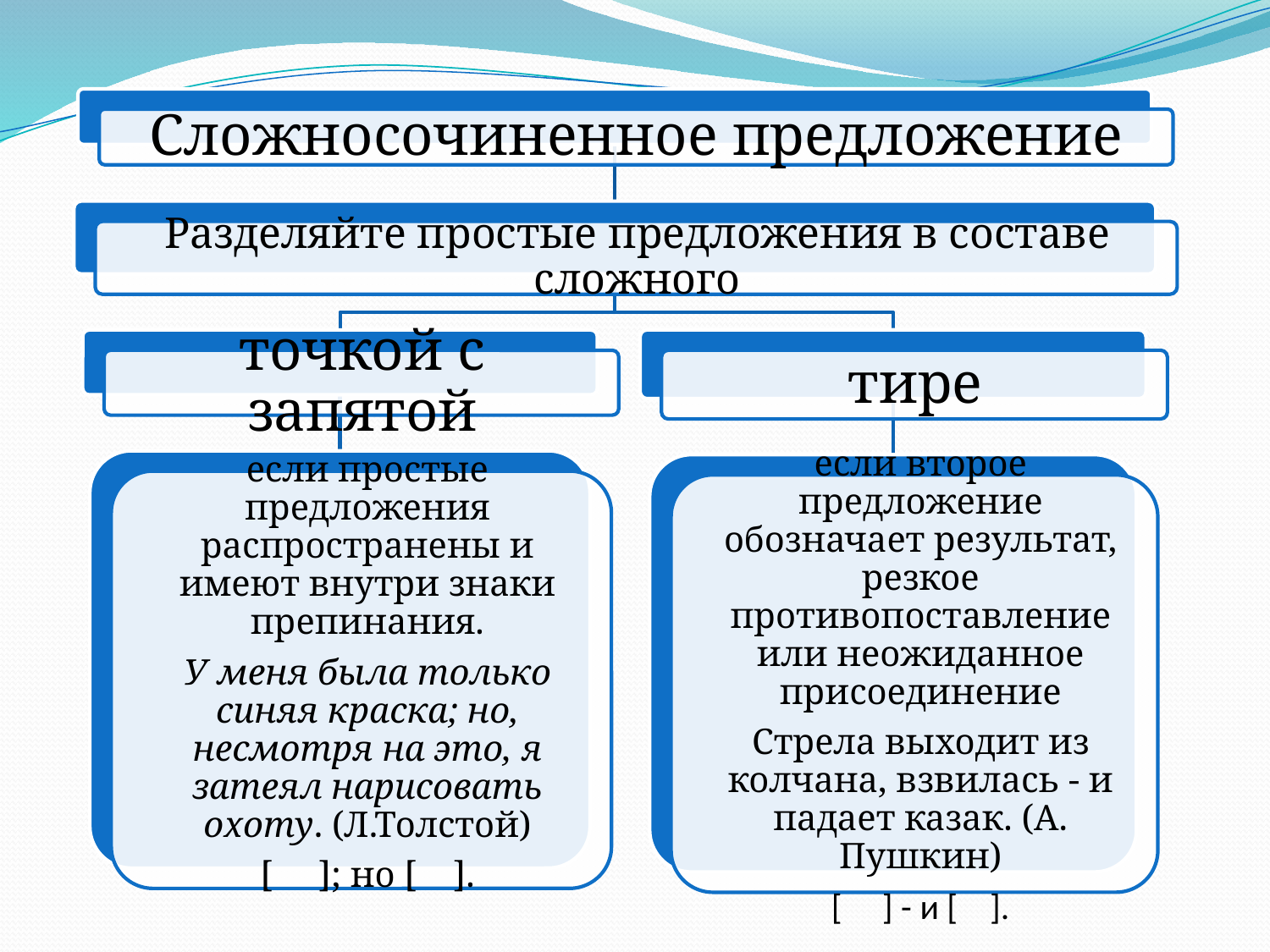

Сложносочиненное предложение
Разделяйте простые предложения в составе сложного
точкой с запятой

если простые предложения распространены и имеют внутри знаки препинания.
У меня была только синяя краска; но, несмотря на это, я затеял нарисовать охоту. (Л.Толстой)
[     ]; но [    ].

тире

если второе предложение обозначает результат, резкое противопоставление или неожиданное присоединение
Стрела выходит из колчана, взвилась - и падает казак. (А. Пушкин)
[     ] - и [    ].